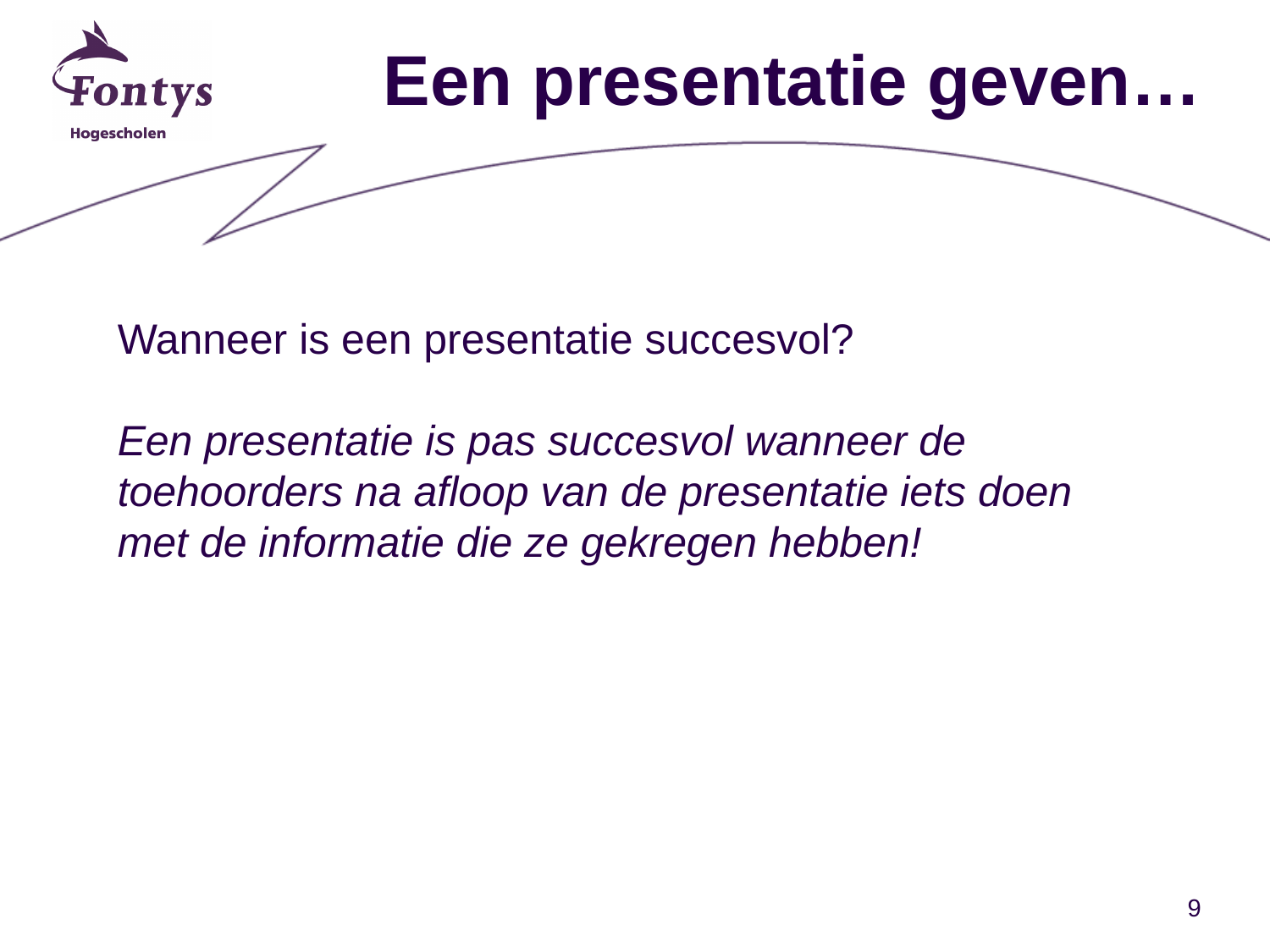

# Een presentatie geven…
Wanneer is een presentatie succesvol?

Een presentatie is pas succesvol wanneer de toehoorders na afloop van de presentatie iets doen met de informatie die ze gekregen hebben!